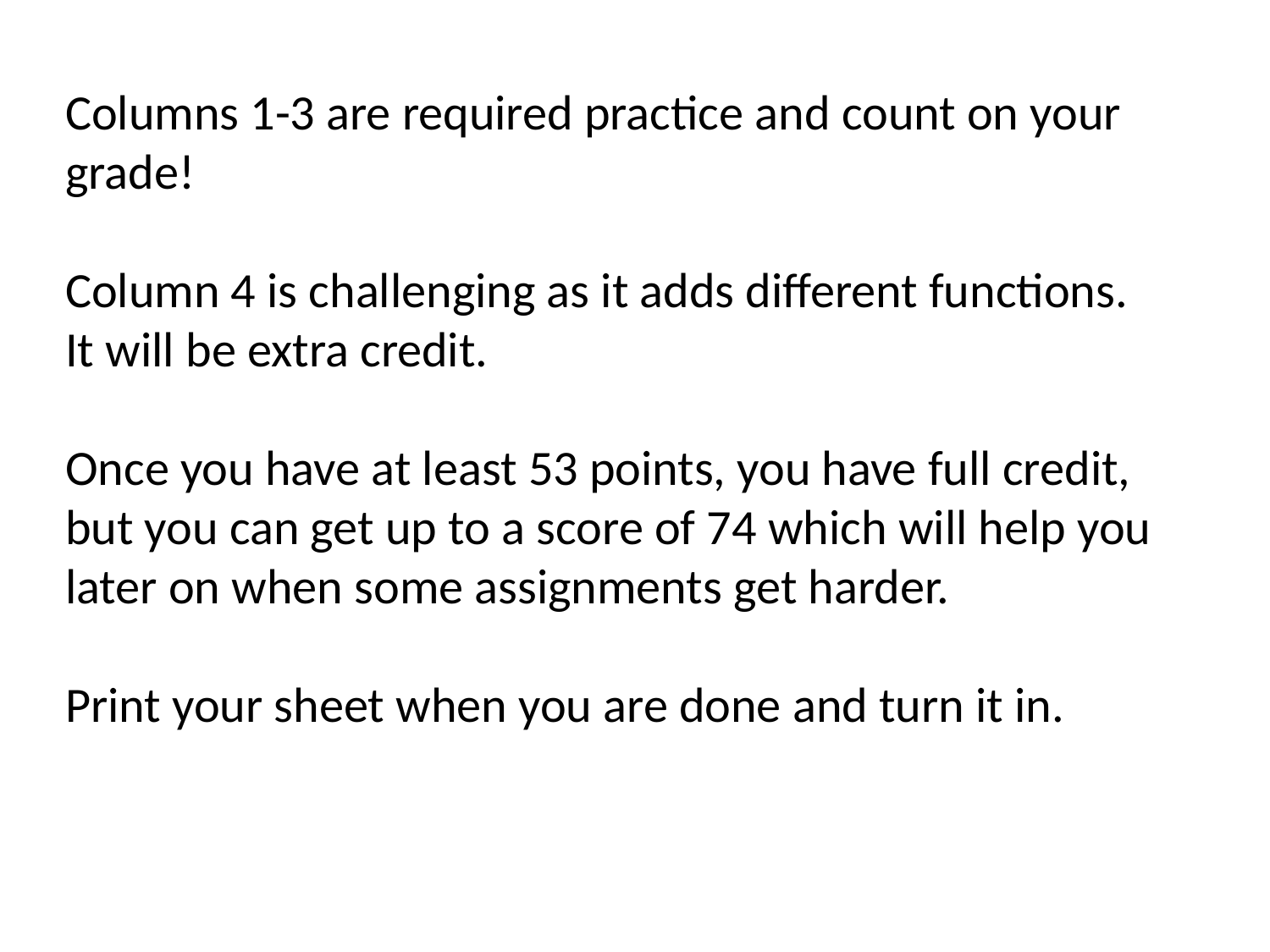

Columns 1-3 are required practice and count on your grade!

Column 4 is challenging as it adds different functions.  It will be extra credit.

Once you have at least 53 points, you have full credit, but you can get up to a score of 74 which will help you later on when some assignments get harder.

Print your sheet when you are done and turn it in.